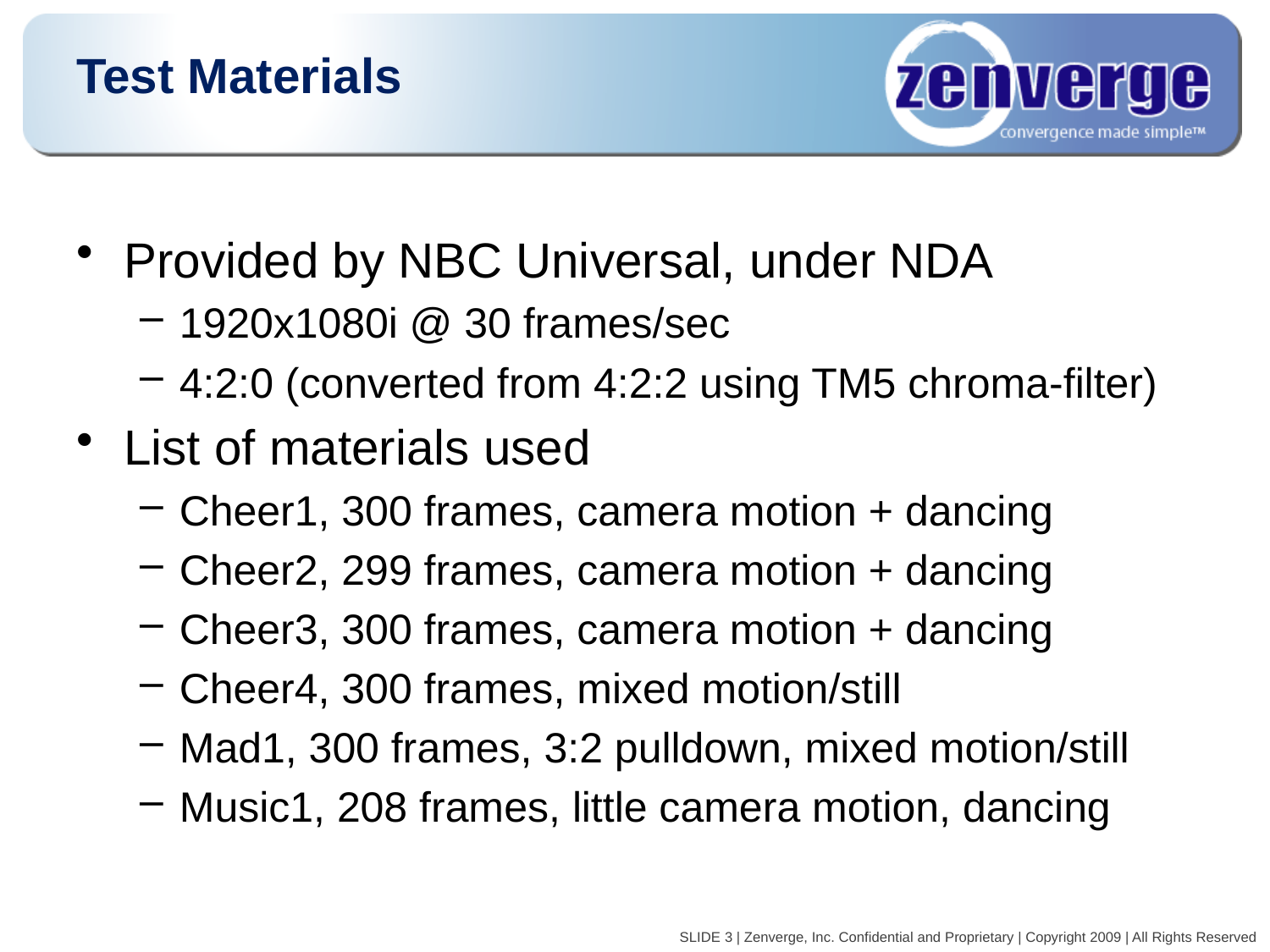

# Test Materials
Provided by NBC Universal, under NDA
1920x1080i @ 30 frames/sec
4:2:0 (converted from 4:2:2 using TM5 chroma-filter)
List of materials used
Cheer1, 300 frames, camera motion + dancing
Cheer2, 299 frames, camera motion + dancing
Cheer3, 300 frames, camera motion + dancing
Cheer4, 300 frames, mixed motion/still
Mad1, 300 frames, 3:2 pulldown, mixed motion/still
Music1, 208 frames, little camera motion, dancing